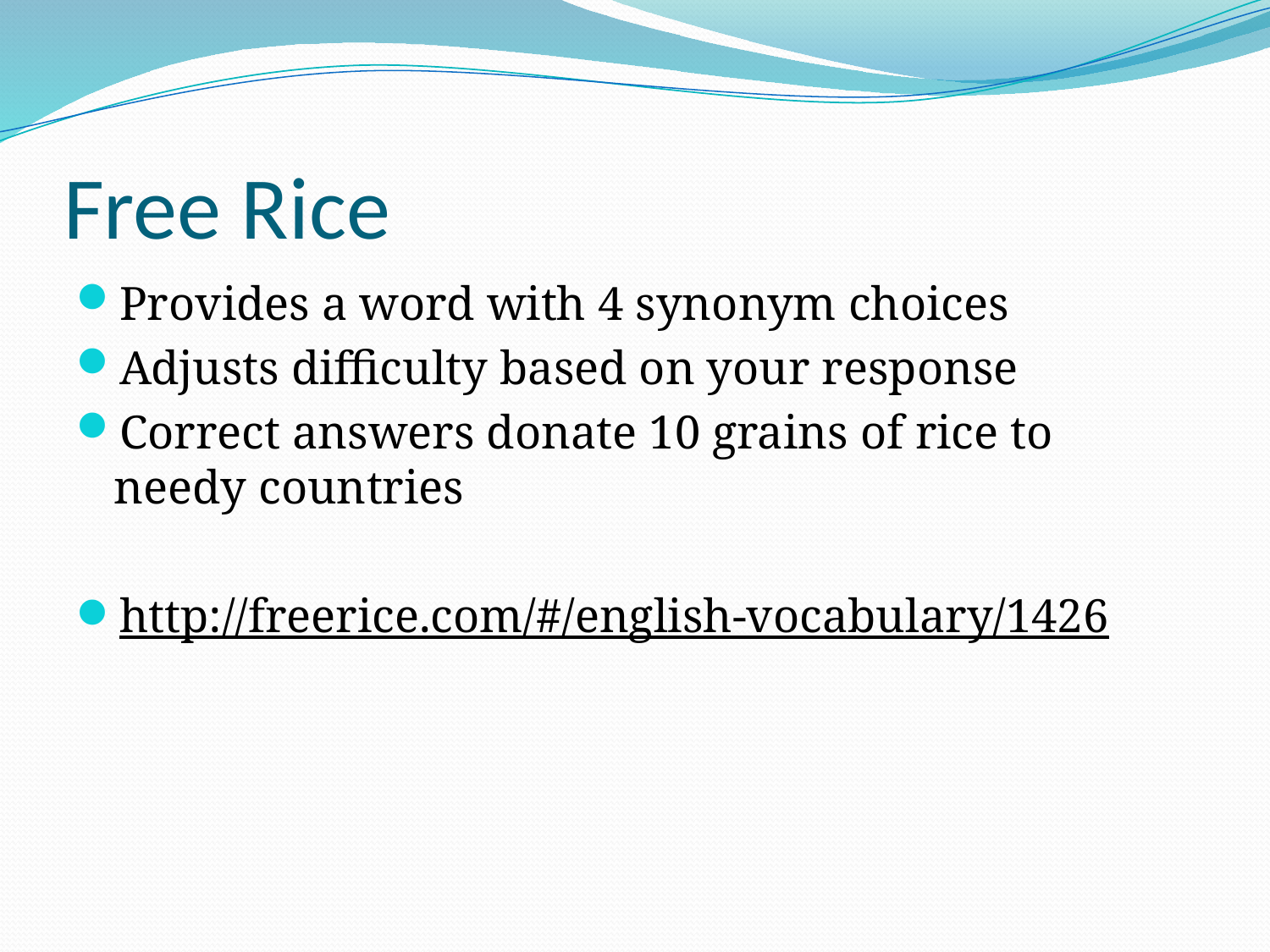

# Free Rice
Provides a word with 4 synonym choices
Adjusts difficulty based on your response
Correct answers donate 10 grains of rice to needy countries

http://freerice.com/#/english-vocabulary/1426